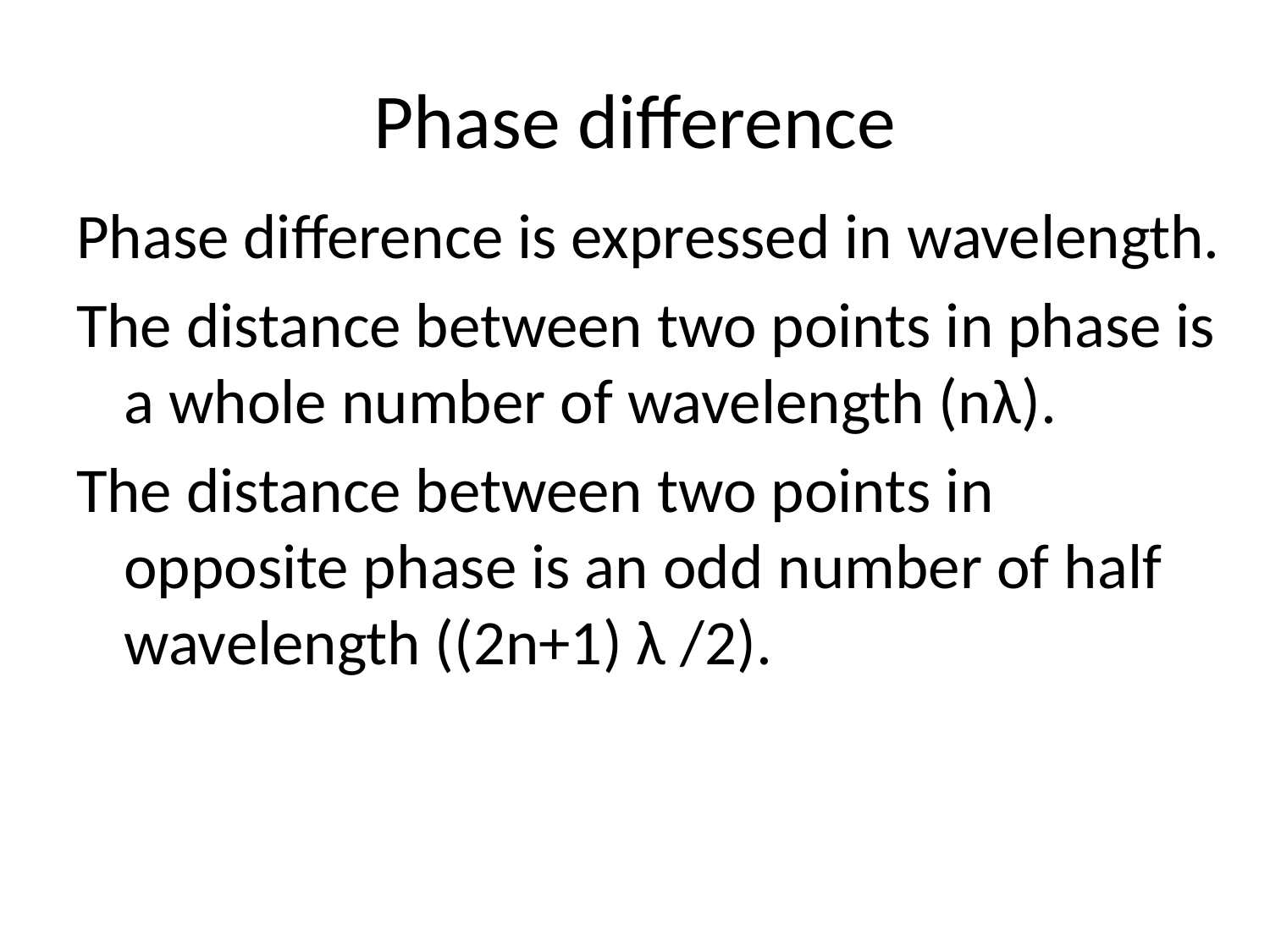

# Phase difference
Phase difference is expressed in wavelength.
The distance between two points in phase is a whole number of wavelength (nλ).
The distance between two points in opposite phase is an odd number of half wavelength ((2n+1) λ /2).